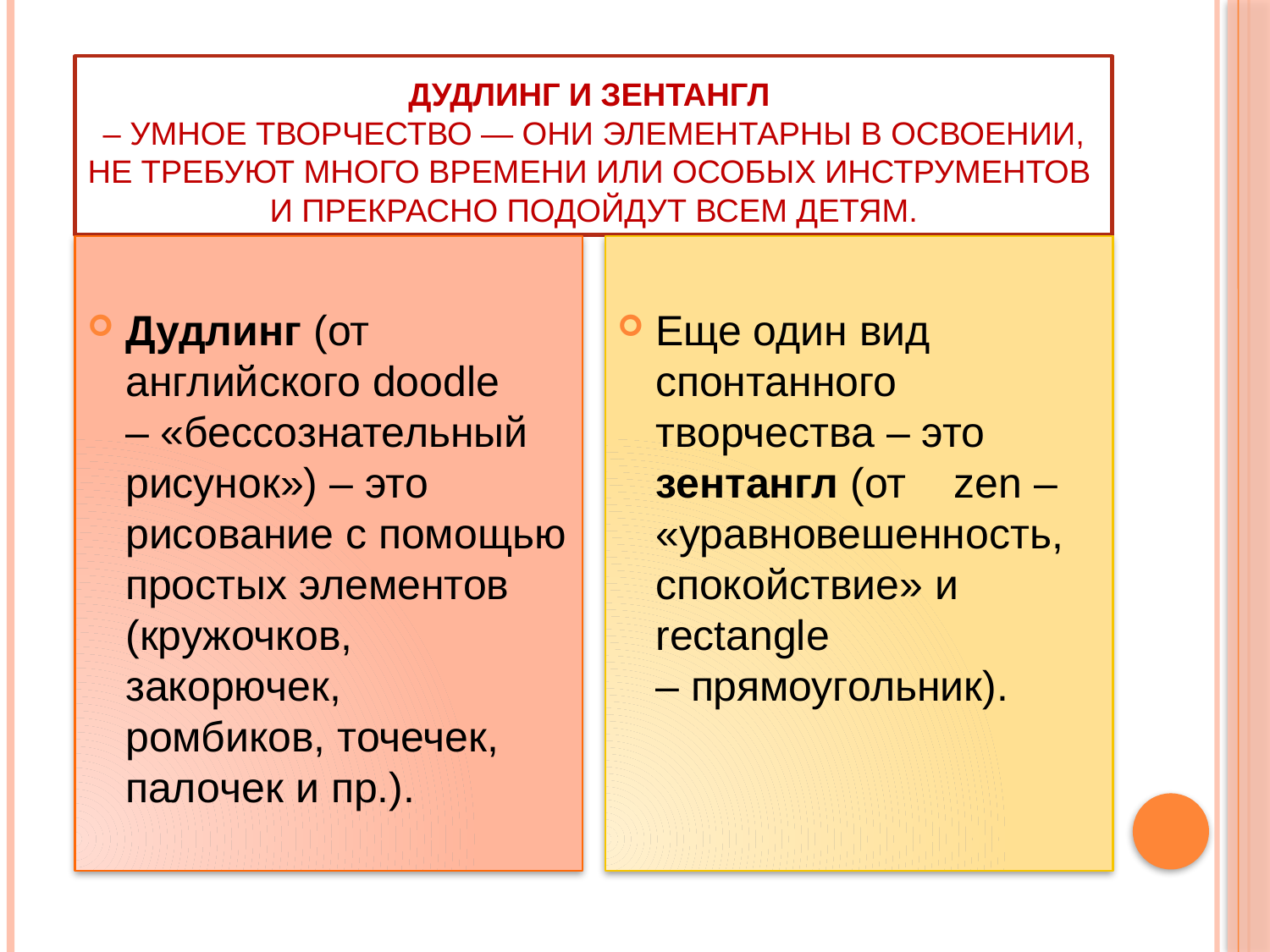

# Дудлинг и зентангл – умное творчество — они элементарны в освоении, не требуют много времени или особых инструментов и прекрасно подойдут всем детям.

Дудлинг (от английского doodle – «бессознательный рисунок») – это рисование с помощью простых элементов (кружочков, закорючек, ромбиков, точечек, палочек и пр.).

Еще один вид спонтанного творчества – это зентангл (от    zen – «уравновешенность, спокойствие» и rectangle – прямоугольник).